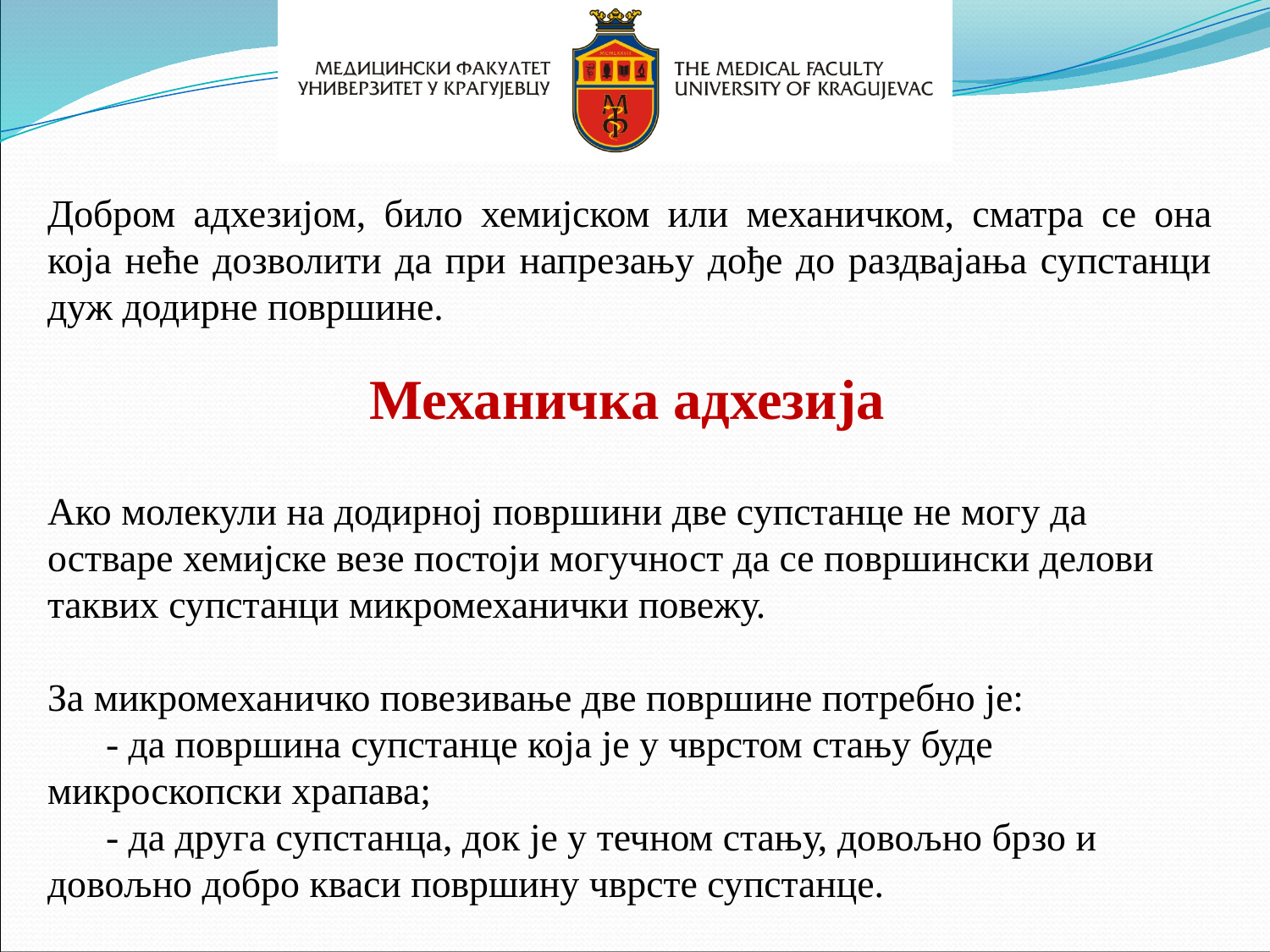

Добром адхезијом, било хемијском или механичком, сматра се она која неће дозволити да при напрезању дође до раздвајања супстанци дуж додирне површине.
Механичка адхезија
Ако молекули на додирној површини две супстанце не могу да остваре хемијске везе постоји могучност да се површински делови таквих супстанци микромеханички повежу.

За микромеханичко повезивање две површине потребно је:
      - да површина супстанце која је у чврстом стању буде микроскопски храпава;
      - да друга супстанца, док је у течном стању, довољно брзо и довољно добро кваси површину чврсте супстанце.